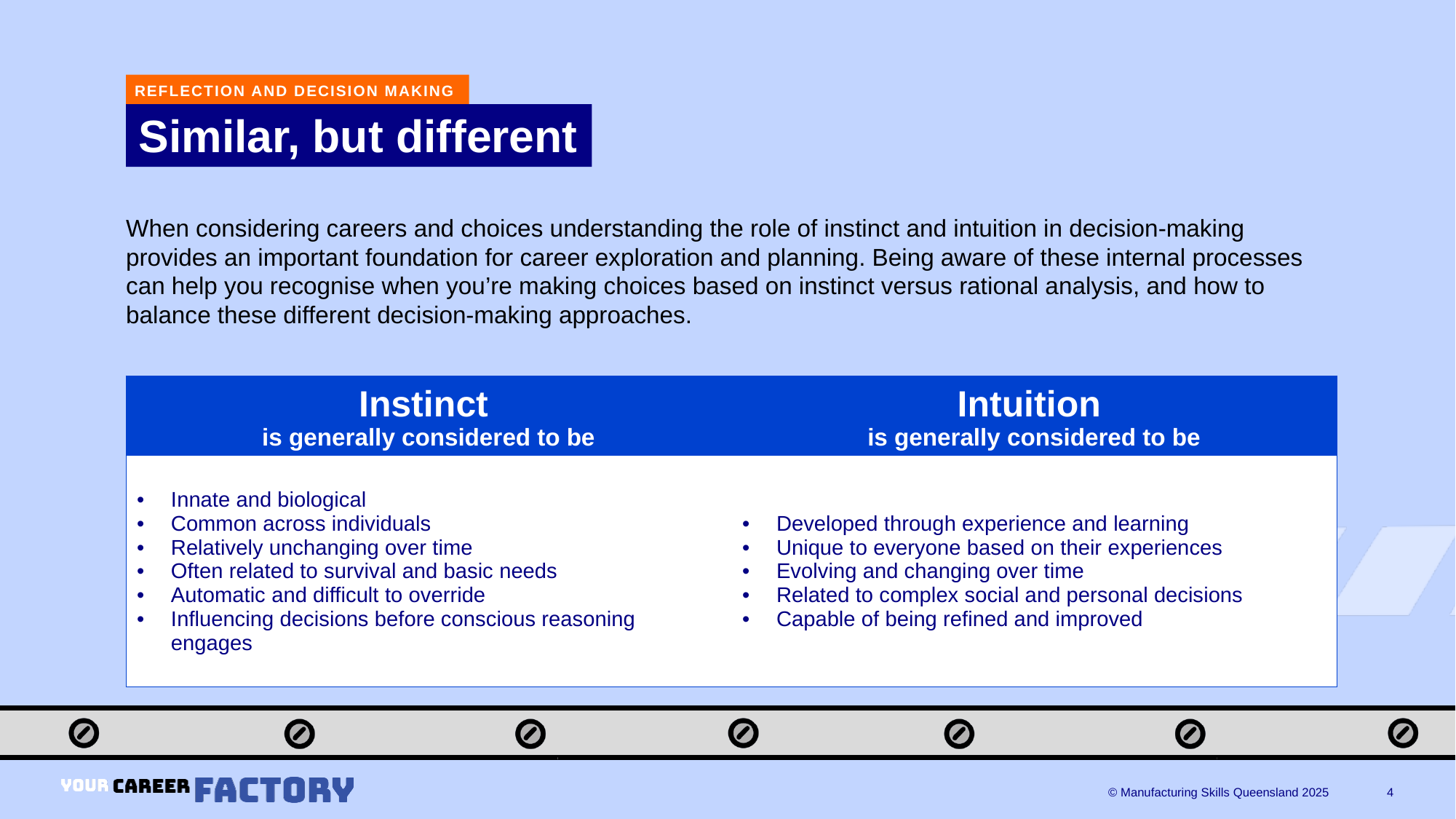

REFLECTION AND DECISION MAKING
# Similar, but different
When considering careers and choices understanding the role of instinct and intuition in decision-making provides an important foundation for career exploration and planning. Being aware of these internal processes can help you recognise when you’re making choices based on instinct versus rational analysis, and how to balance these different decision-making approaches.
| Instinct is generally considered to be | Intuition is generally considered to be |
| --- | --- |
| Innate and biological Common across individuals Relatively unchanging over time Often related to survival and basic needs Automatic and difficult to override Influencing decisions before conscious reasoning engages | Developed through experience and learning Unique to everyone based on their experiences Evolving and changing over time Related to complex social and personal decisions Capable of being refined and improved |